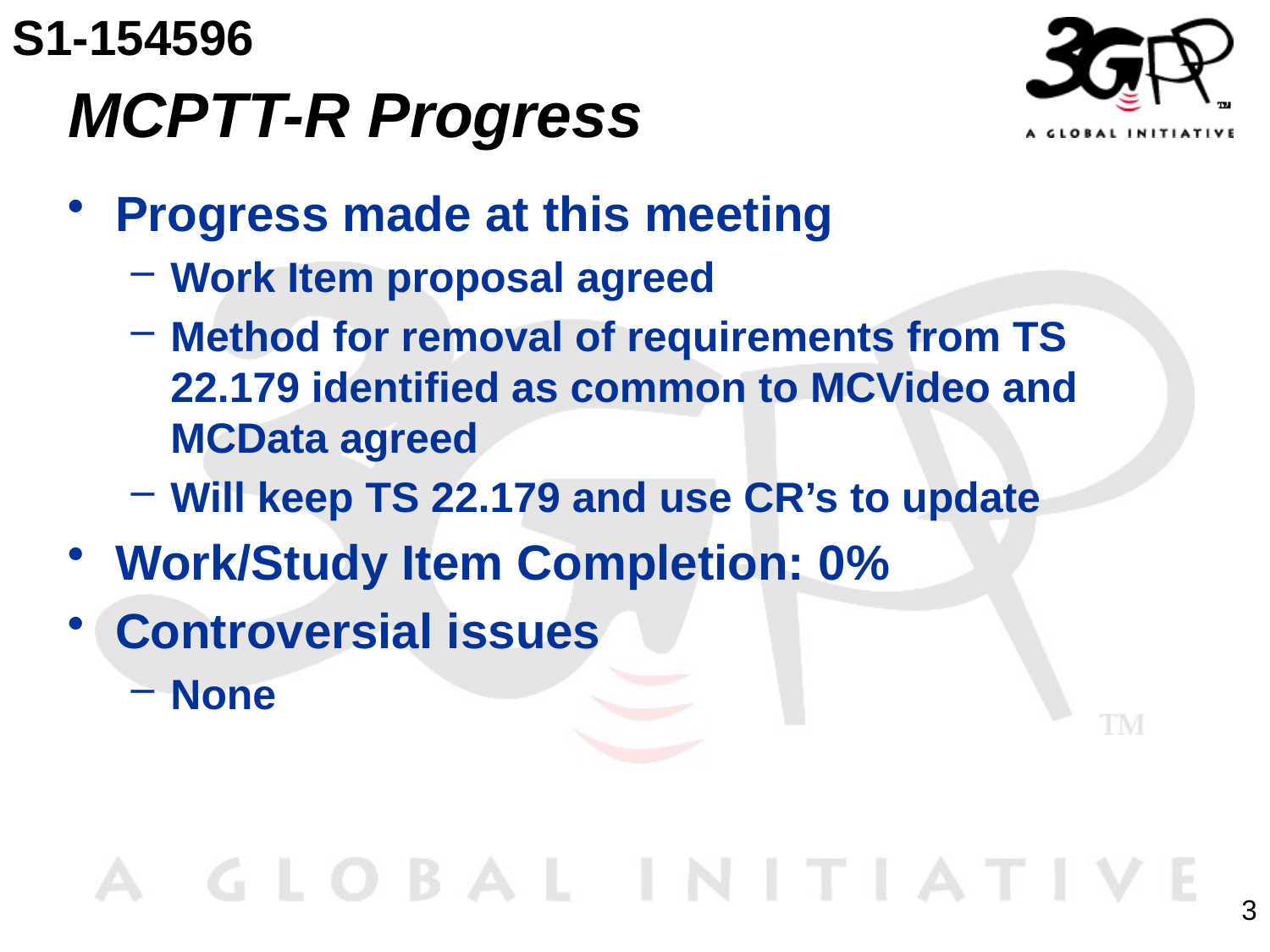

S1-154596
# MCPTT-R Progress
Progress made at this meeting
Work Item proposal agreed
Method for removal of requirements from TS 22.179 identified as common to MCVideo and MCData agreed
Will keep TS 22.179 and use CR’s to update
Work/Study Item Completion: 0%
Controversial issues
None
3